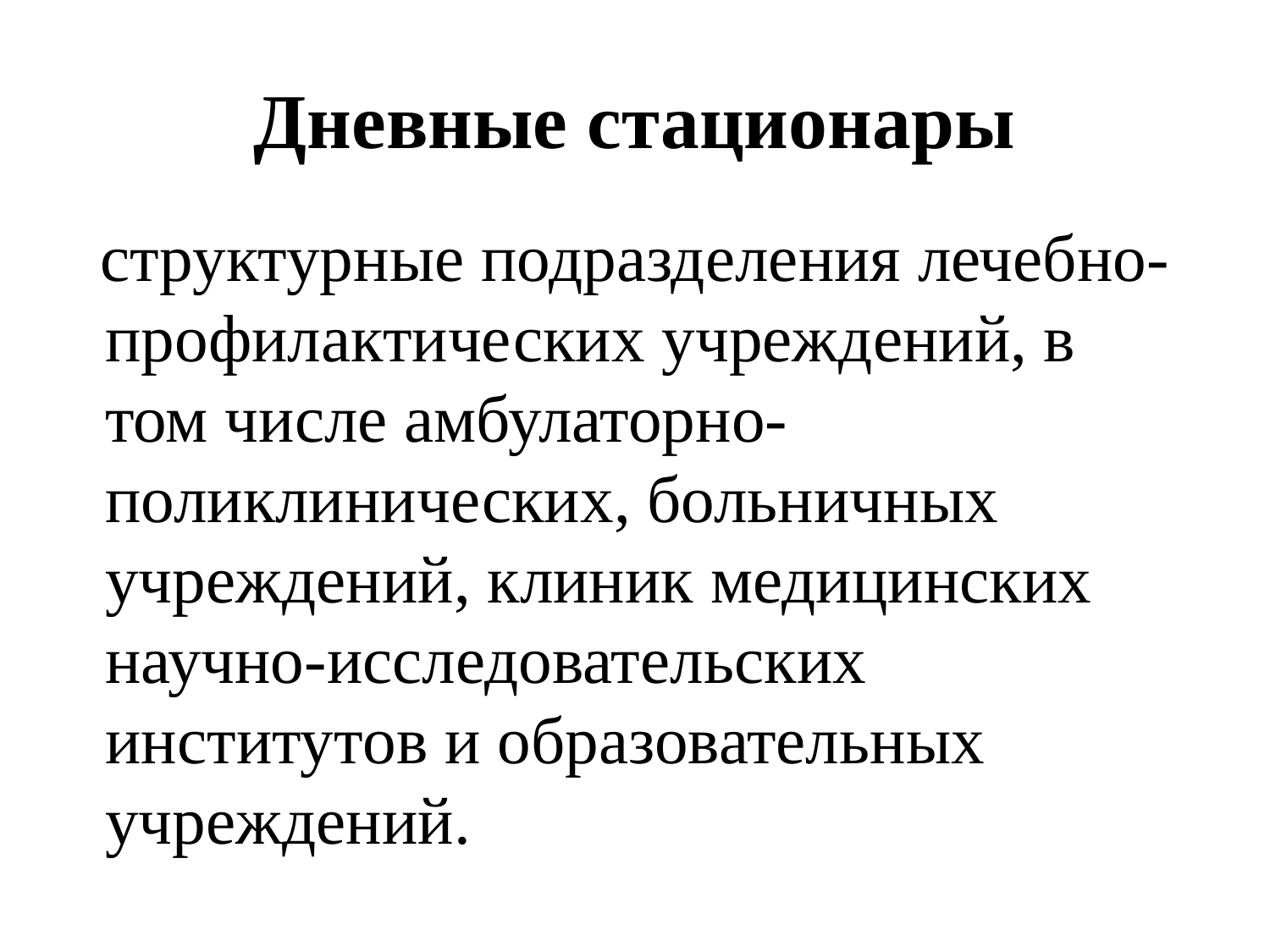

# Дневные стационары
   структурные подразделения лечебно-профилактических учреждений, в том числе амбулаторно-поликлинических, больничных учреждений, клиник медицинских научно-исследовательских институтов и образовательных учреждений.